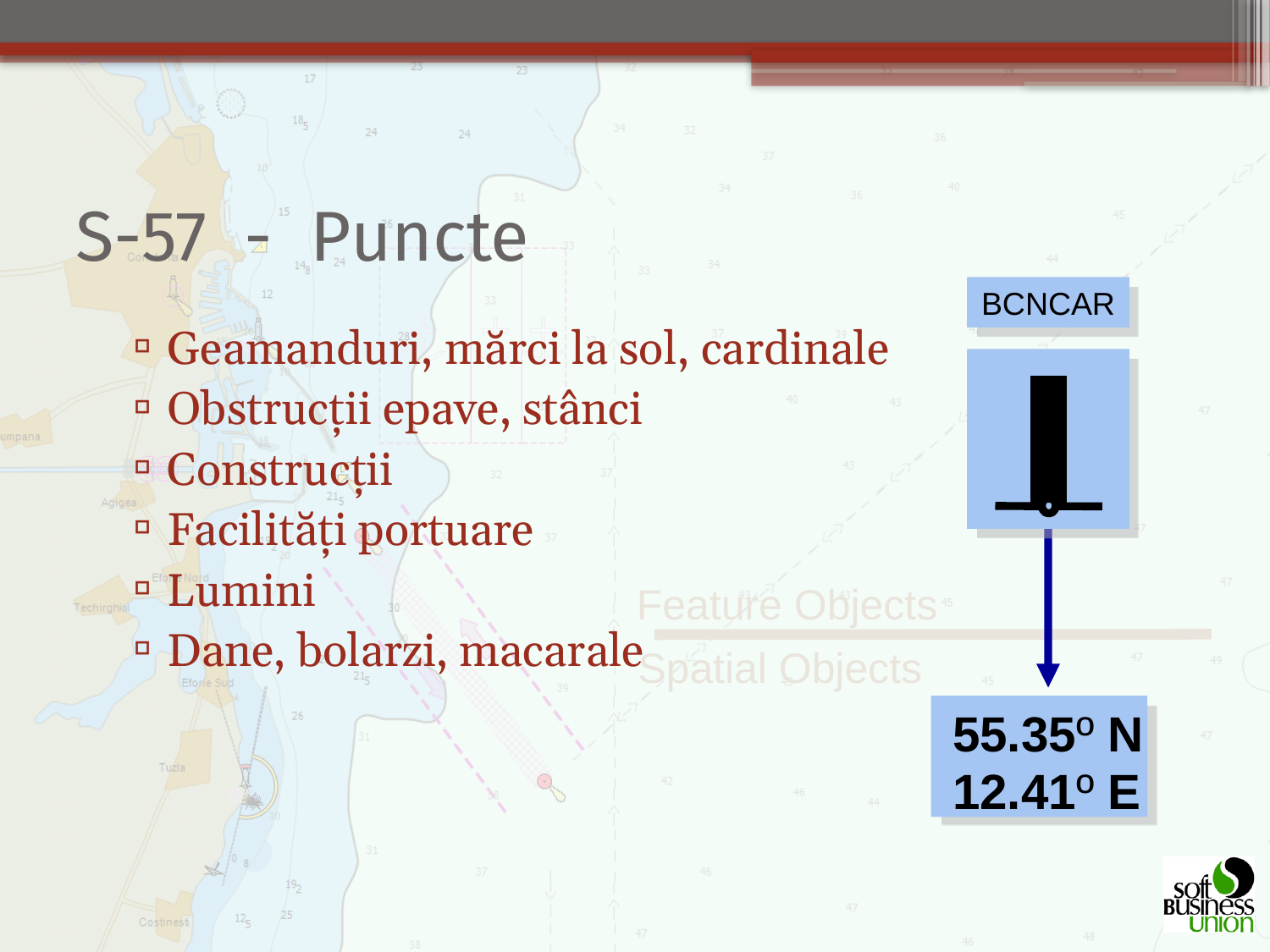

# S-57  -  Puncte
BCNCAR
Geamanduri, mărci la sol, cardinale
Obstrucţii epave, stânci
Construcţii
Facilităţi portuare
Lumini
Dane, bolarzi, macarale

Feature Objects

Spatial Objects

55.35º N
12.41º E